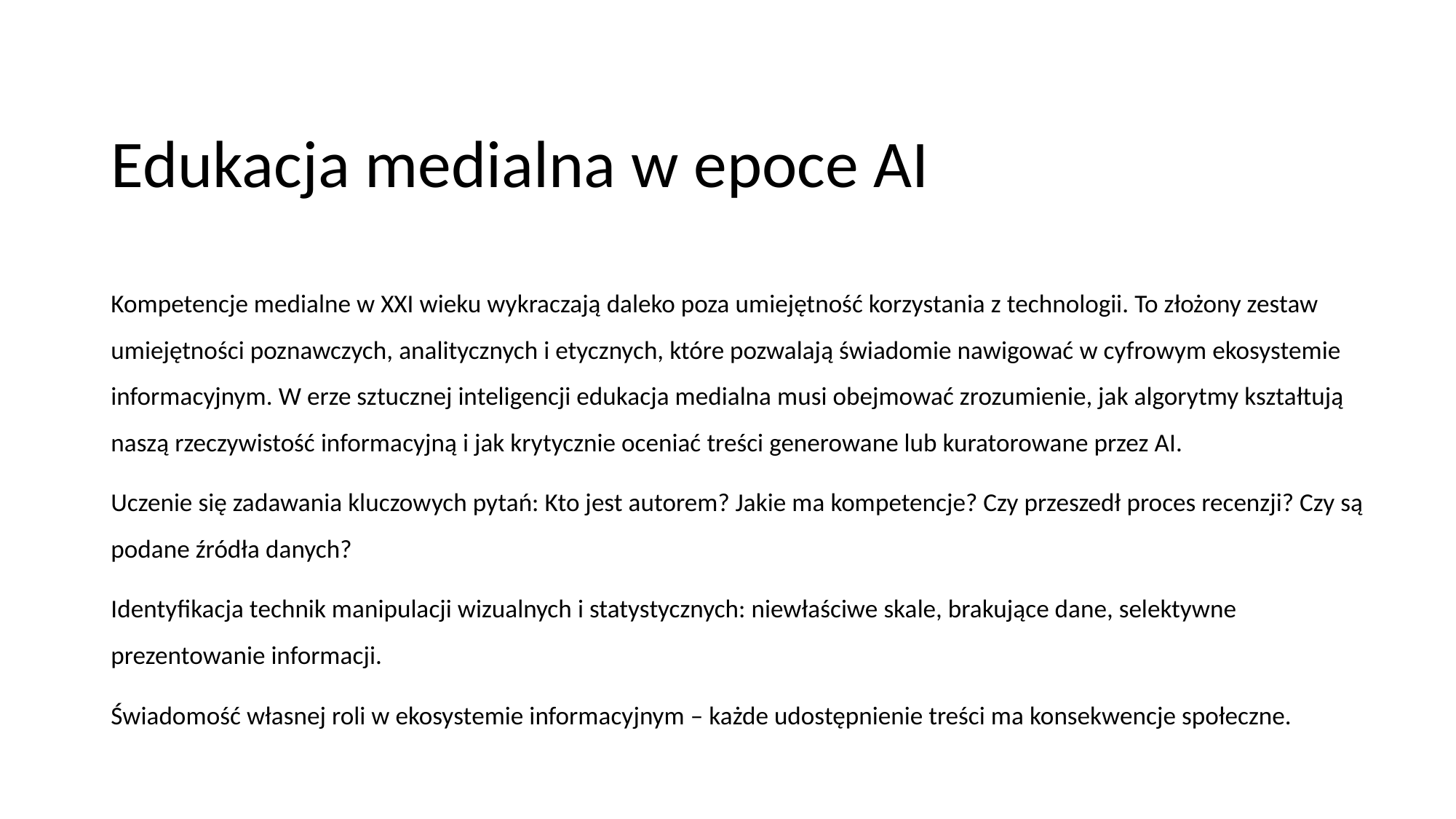

# Edukacja medialna w epoce AI
Kompetencje medialne w XXI wieku wykraczają daleko poza umiejętność korzystania z technologii. To złożony zestaw umiejętności poznawczych, analitycznych i etycznych, które pozwalają świadomie nawigować w cyfrowym ekosystemie informacyjnym. W erze sztucznej inteligencji edukacja medialna musi obejmować zrozumienie, jak algorytmy kształtują naszą rzeczywistość informacyjną i jak krytycznie oceniać treści generowane lub kuratorowane przez AI.
Uczenie się zadawania kluczowych pytań: Kto jest autorem? Jakie ma kompetencje? Czy przeszedł proces recenzji? Czy są podane źródła danych?
Identyfikacja technik manipulacji wizualnych i statystycznych: niewłaściwe skale, brakujące dane, selektywne prezentowanie informacji.
Świadomość własnej roli w ekosystemie informacyjnym – każde udostępnienie treści ma konsekwencje społeczne.